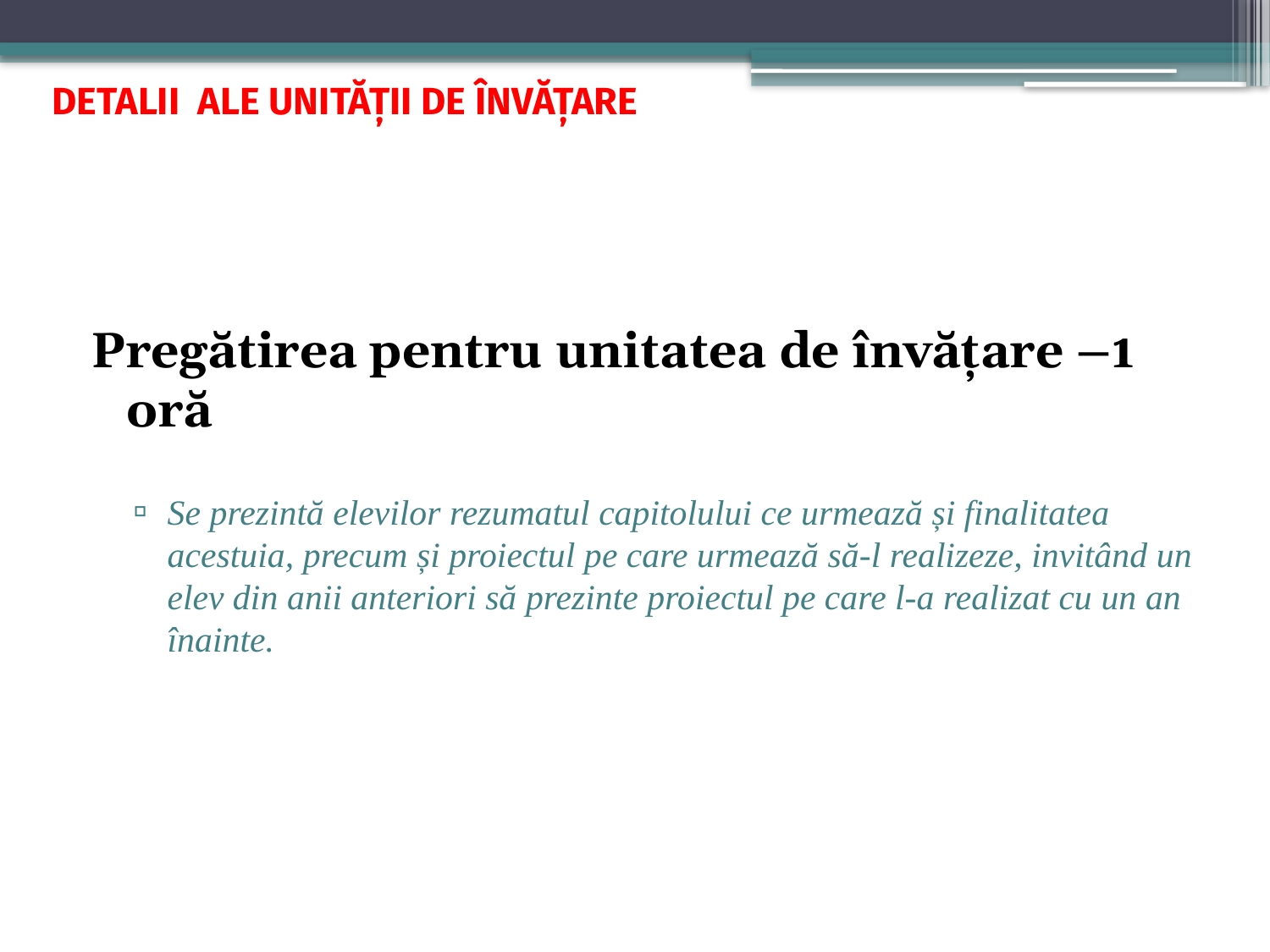

# DETALII  ALE UNITĂŢII DE ÎNVĂŢARE
Pregătirea pentru unitatea de învăţare –1 oră

Se prezintă elevilor rezumatul capitolului ce urmează și finalitatea acestuia, precum și proiectul pe care urmează să-l realizeze, invitând un elev din anii anteriori să prezinte proiectul pe care l-a realizat cu un an înainte.